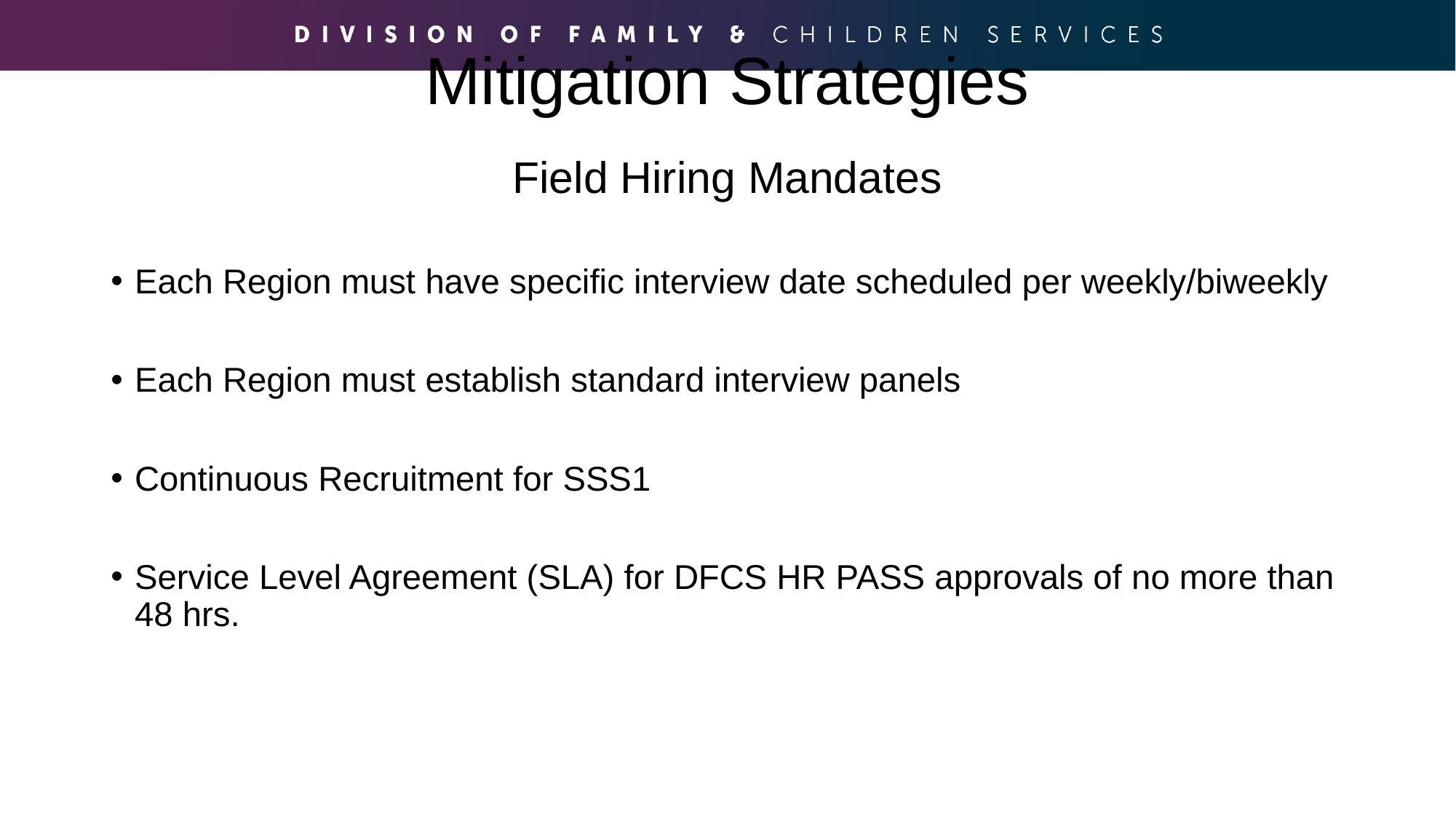

# Mitigation Strategies
Field Hiring Mandates

Each Region must have specific interview date scheduled per weekly/biweekly

Each Region must establish standard interview panels

Continuous Recruitment for SSS1

Service Level Agreement (SLA) for DFCS HR PASS approvals of no more than 48 hrs.